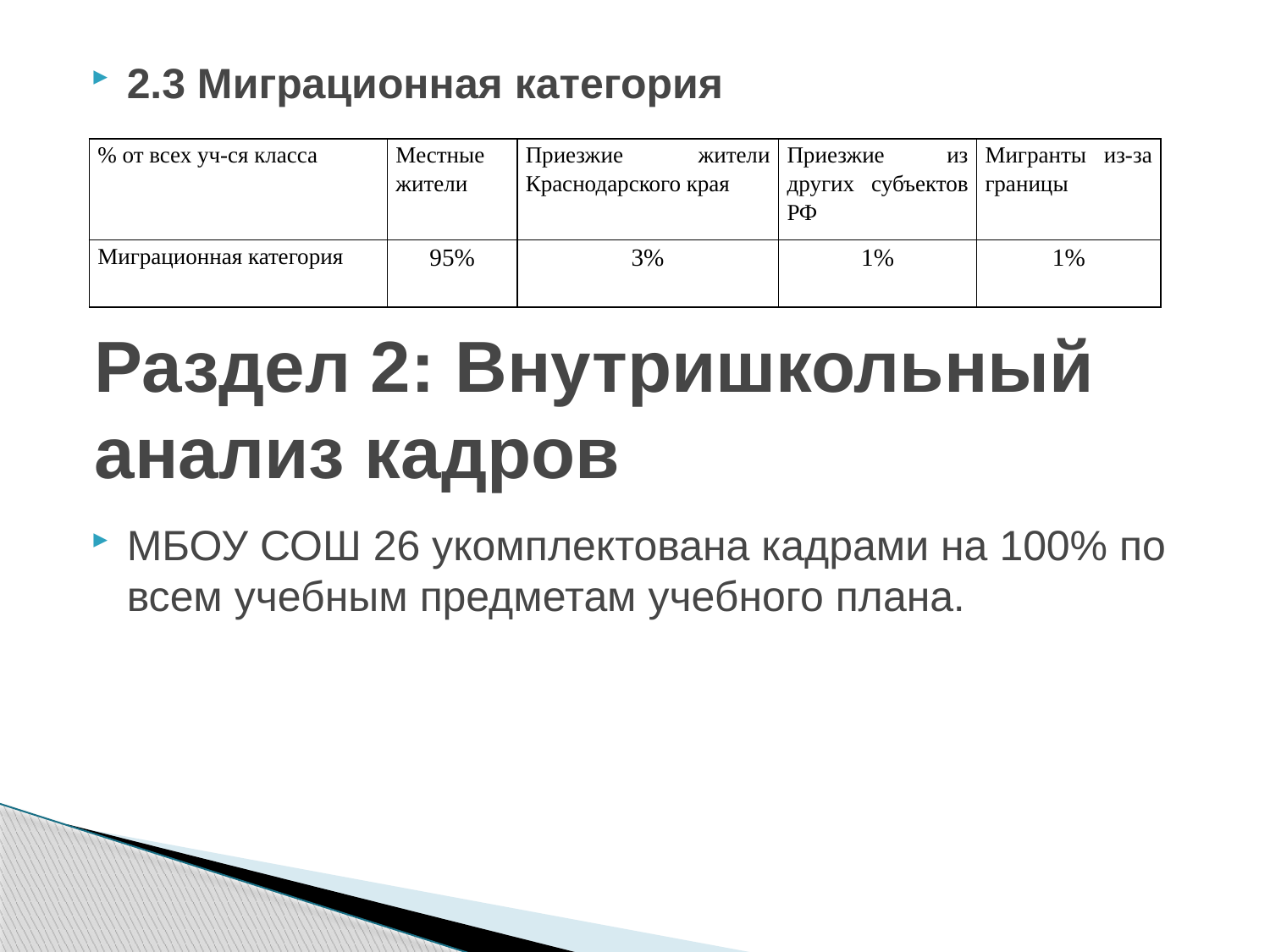

2.3 Миграционная категория

МБОУ СОШ 26 укомплектована кадрами на 100% по всем учебным предметам учебного плана.

| % от всех уч-ся класса | Местные жители | Приезжие жители Краснодарского края | Приезжие из других субъектов РФ | Мигранты из-за границы |
| --- | --- | --- | --- | --- |
| Миграционная категория | 95% | 3% | 1% | 1% |
# Раздел 2: Внутришкольный анализ кадров